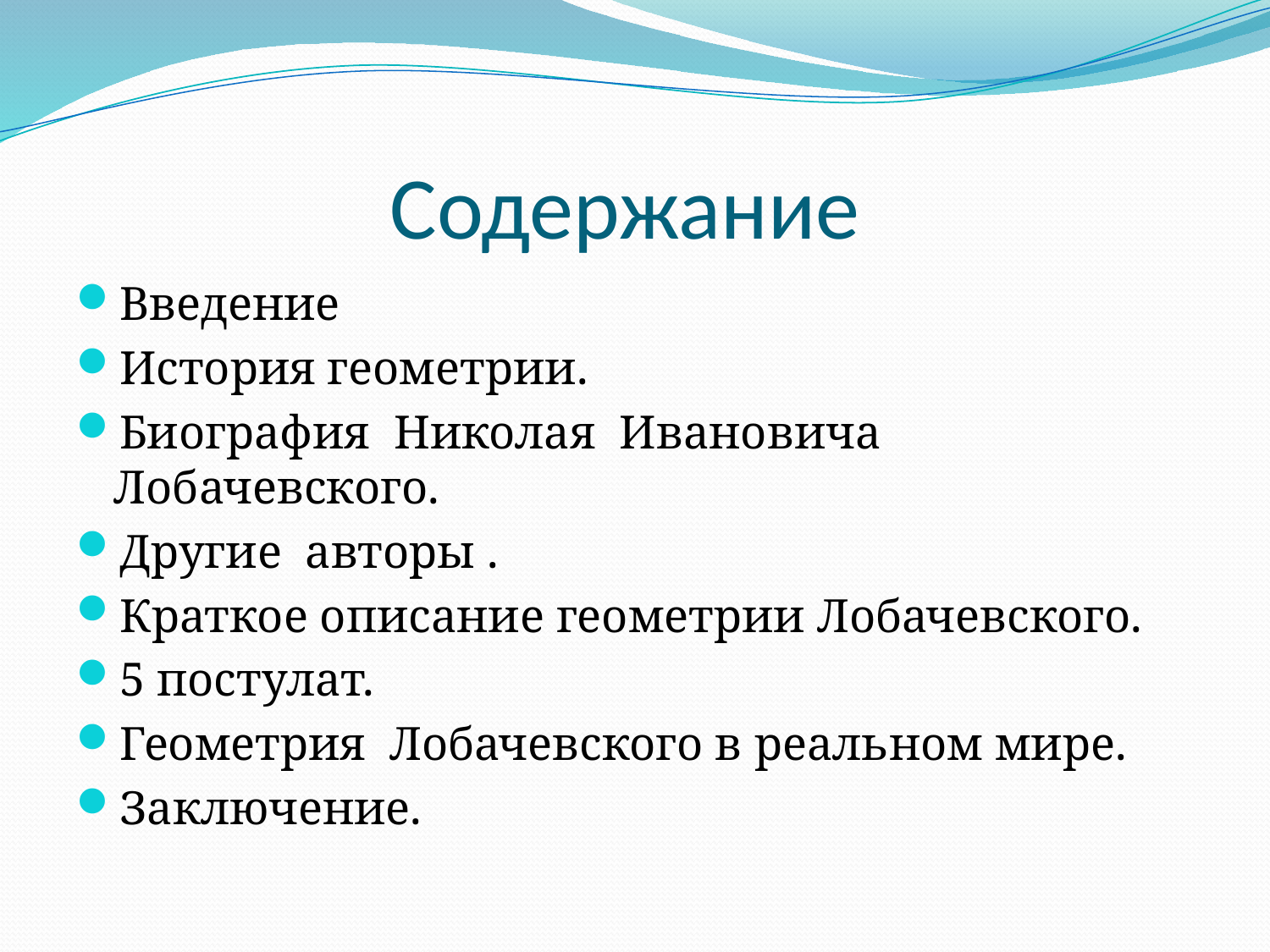

# Содержание
Введение
История геометрии.
Биография  Николая  Ивановича Лобачевского.
Другие  авторы .
Краткое описание геометрии Лобачевского.
5 постулат.
Геометрия  Лобачевского в реальном мире.
Заключение.